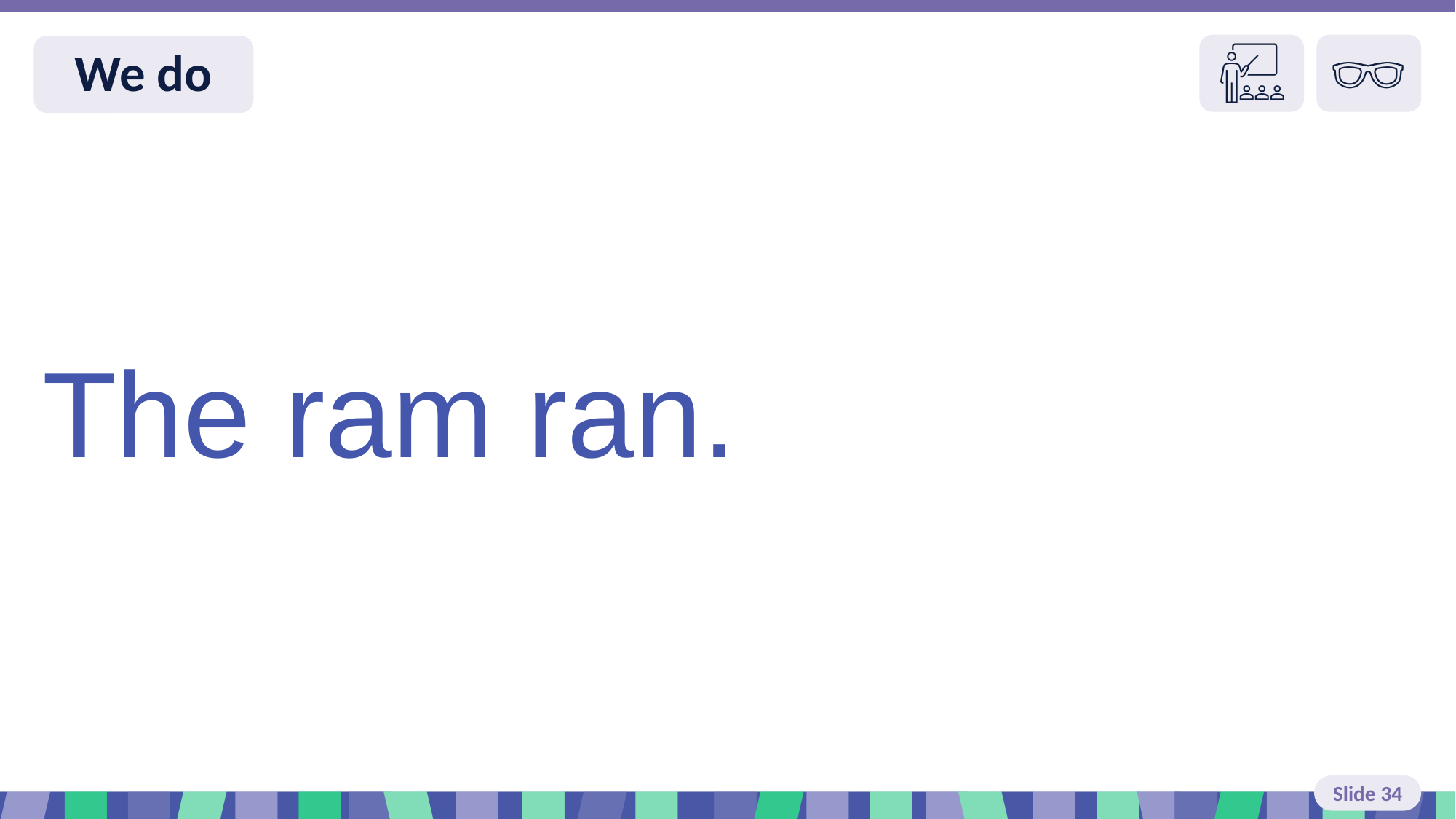

Slide 34 We do read
The ram ran.